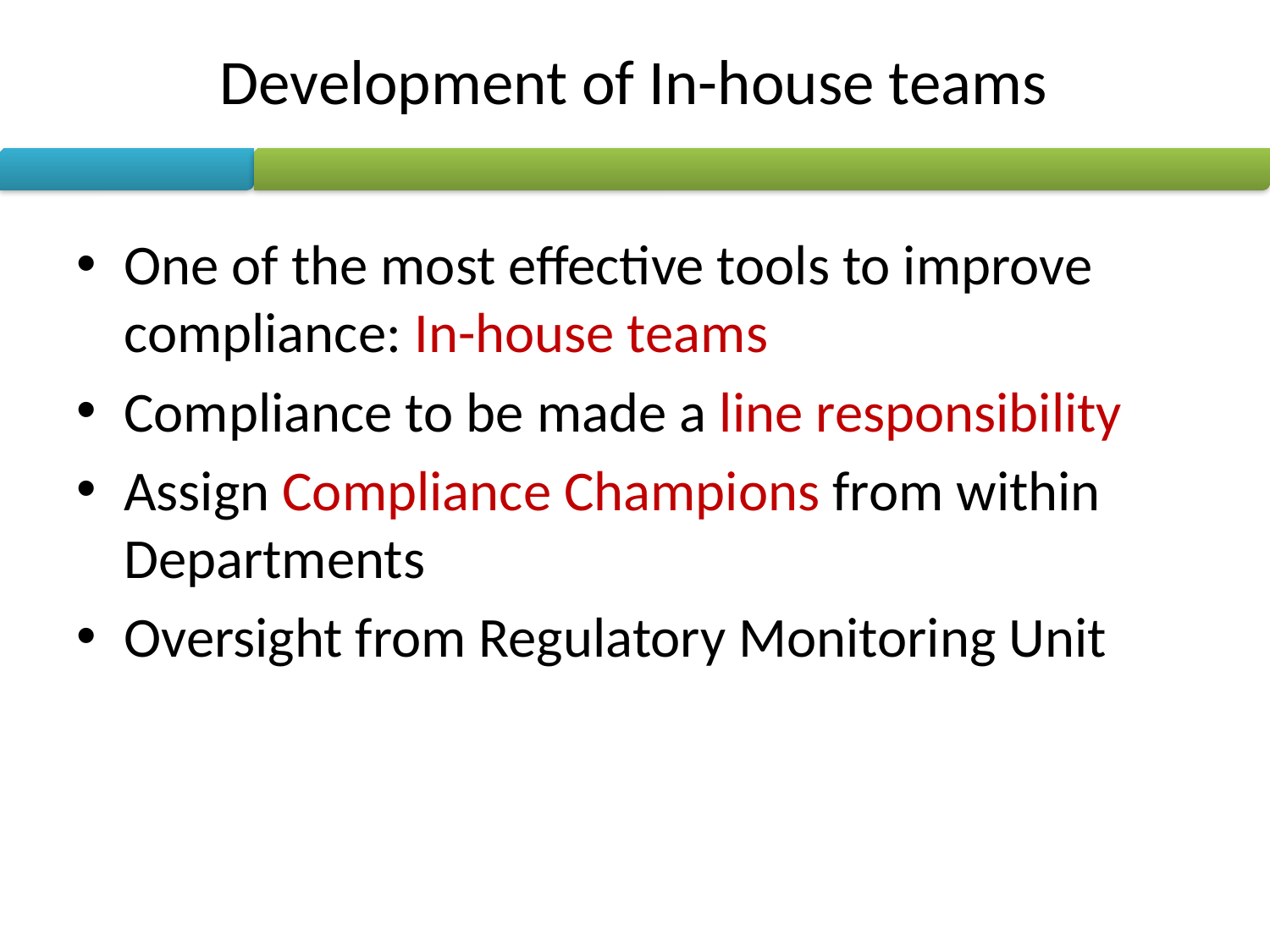

# Development of In-house teams
One of the most effective tools to improve compliance: In-house teams
Compliance to be made a line responsibility
Assign Compliance Champions from within Departments
Oversight from Regulatory Monitoring Unit